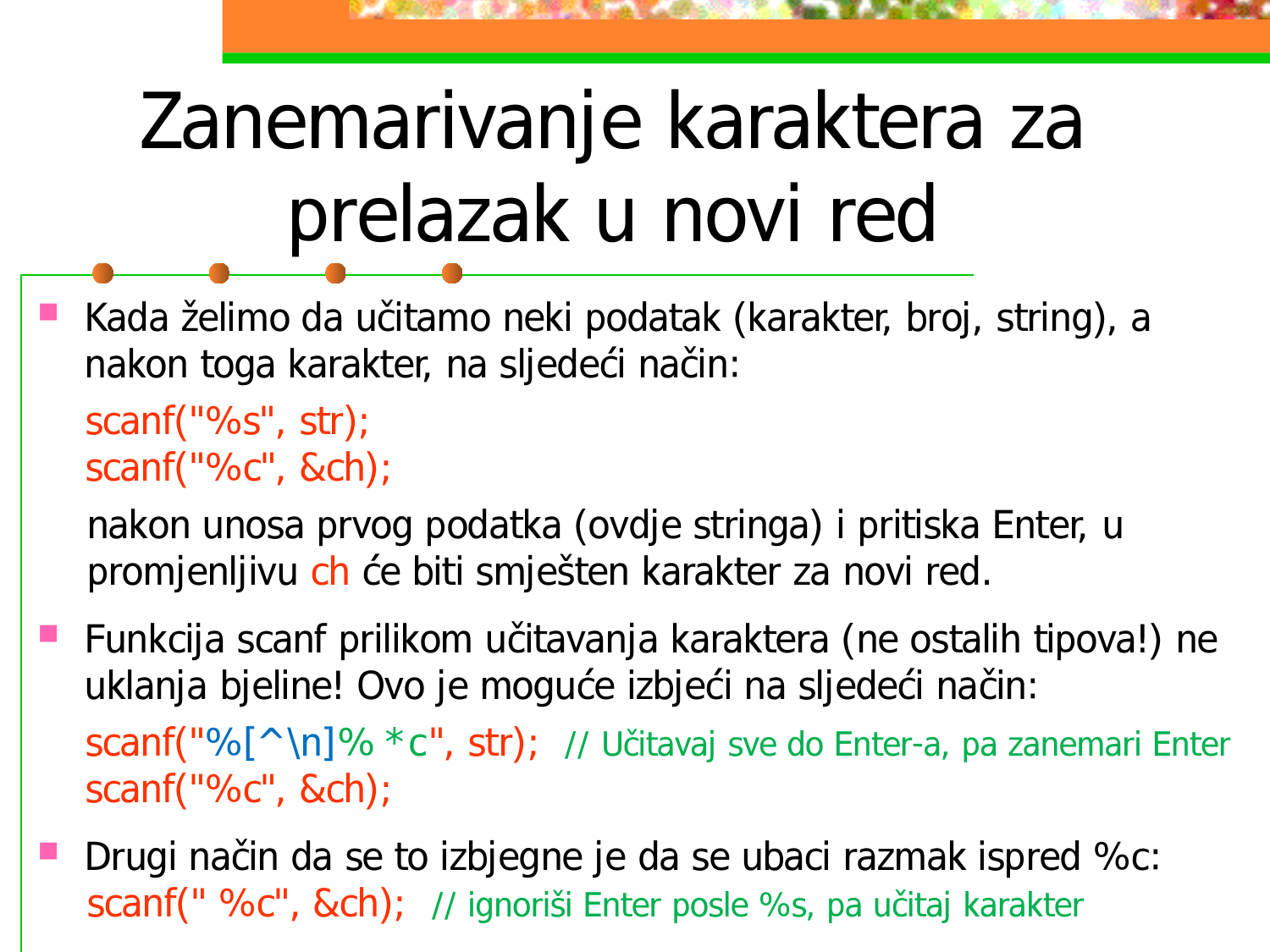

# Zanemarivanje karaktera za prelazak u novi red
Kada želimo da učitamo neki podatak (karakter, broj, string), a nakon toga karakter, na sljedeći način:
    scanf("%s", str);
    scanf("%c", &ch);
nakon unosa prvog podatka (ovdje stringa) i pritiska Enter, u promjenljivu ch će biti smješten karakter za novi red.
Funkcija scanf prilikom učitavanja karaktera (ne ostalih tipova!) ne uklanja bjeline! Ovo je moguće izbjeći na sljedeći način:
    scanf("%[^\n]%*c", str);  // Učitavaj sve do Enter-a, pa zanemari Enter
    scanf("%c", &ch);
Drugi način da se to izbjegne je da se ubaci razmak ispred %c:
scanf(" %c", &ch);  // ignoriši Enter posle %s, pa učitaj karakter